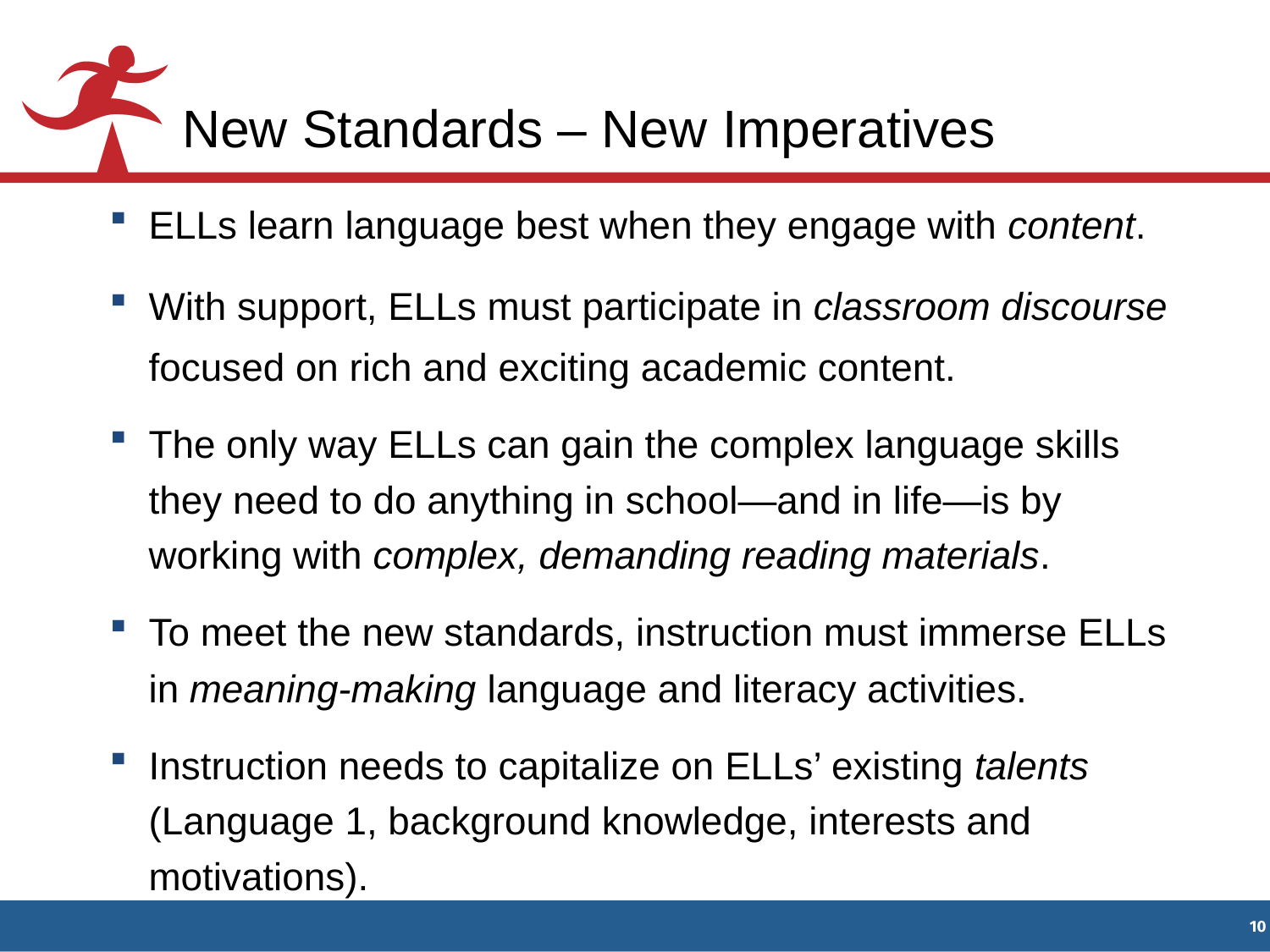

# New Standards – New Imperatives
ELLs learn language best when they engage with content.
With support, ELLs must participate in classroom discourse focused on rich and exciting academic content.
The only way ELLs can gain the complex language skills they need to do anything in school—and in life—is by working with complex, demanding reading materials.
To meet the new standards, instruction must immerse ELLs in meaning-making language and literacy activities.
Instruction needs to capitalize on ELLs’ existing talents (Language 1, background knowledge, interests and motivations).